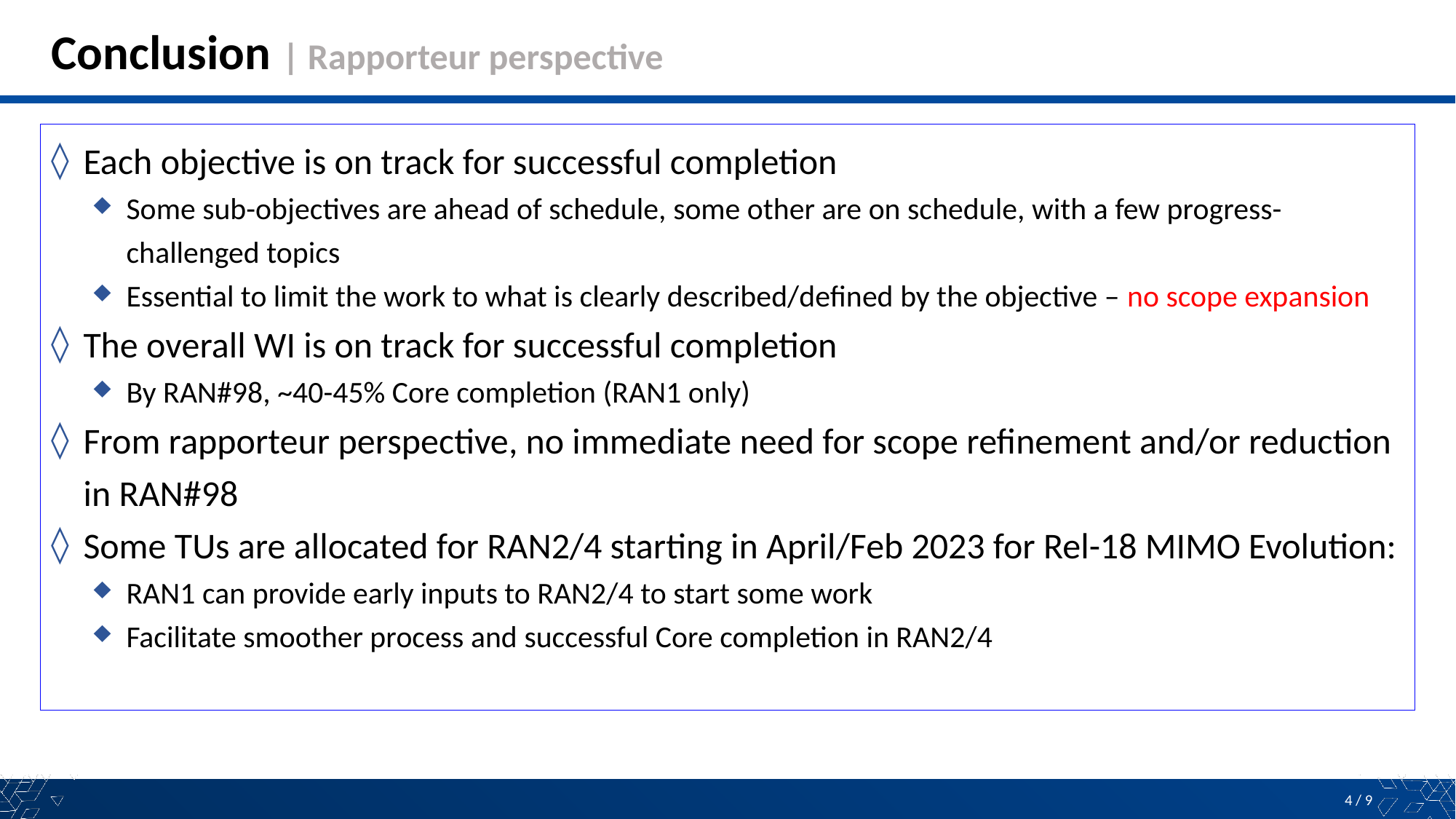

# Conclusion | Rapporteur perspective
Each objective is on track for successful completion
Some sub-objectives are ahead of schedule, some other are on schedule, with a few progress-challenged topics
Essential to limit the work to what is clearly described/defined by the objective – no scope expansion
The overall WI is on track for successful completion
By RAN#98, ~40-45% Core completion (RAN1 only)
From rapporteur perspective, no immediate need for scope refinement and/or reduction in RAN#98
Some TUs are allocated for RAN2/4 starting in April/Feb 2023 for Rel-18 MIMO Evolution:
RAN1 can provide early inputs to RAN2/4 to start some work
Facilitate smoother process and successful Core completion in RAN2/4